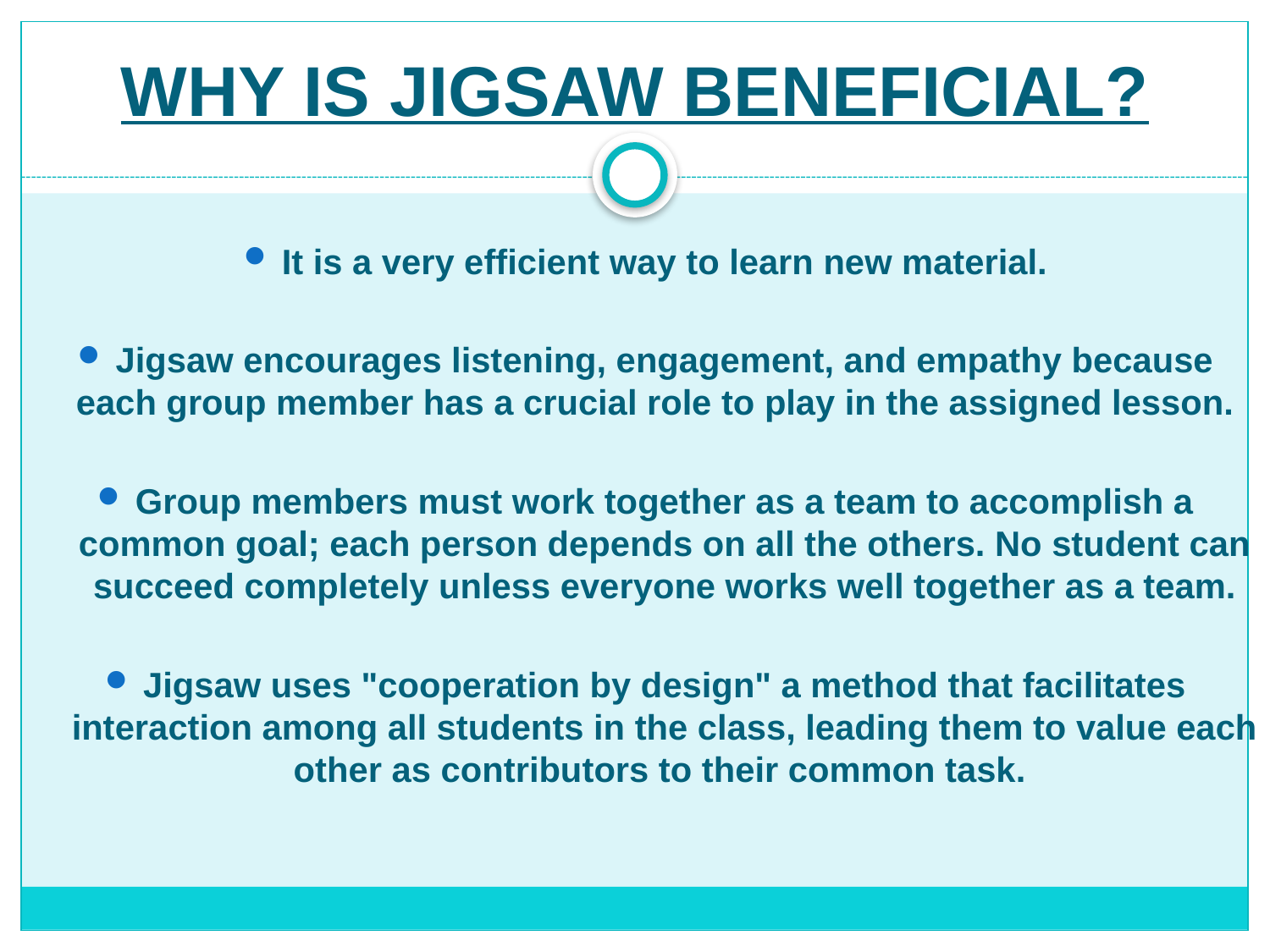

# WHY IS JIGSAW BENEFICIAL?
It is a very efficient way to learn new material.

Jigsaw encourages listening, engagement, and empathy because each group member has a crucial role to play in the assigned lesson.

Group members must work together as a team to accomplish a common goal; each person depends on all the others. No student can succeed completely unless everyone works well together as a team.

Jigsaw uses "cooperation by design" a method that facilitates interaction among all students in the class, leading them to value each other as contributors to their common task.